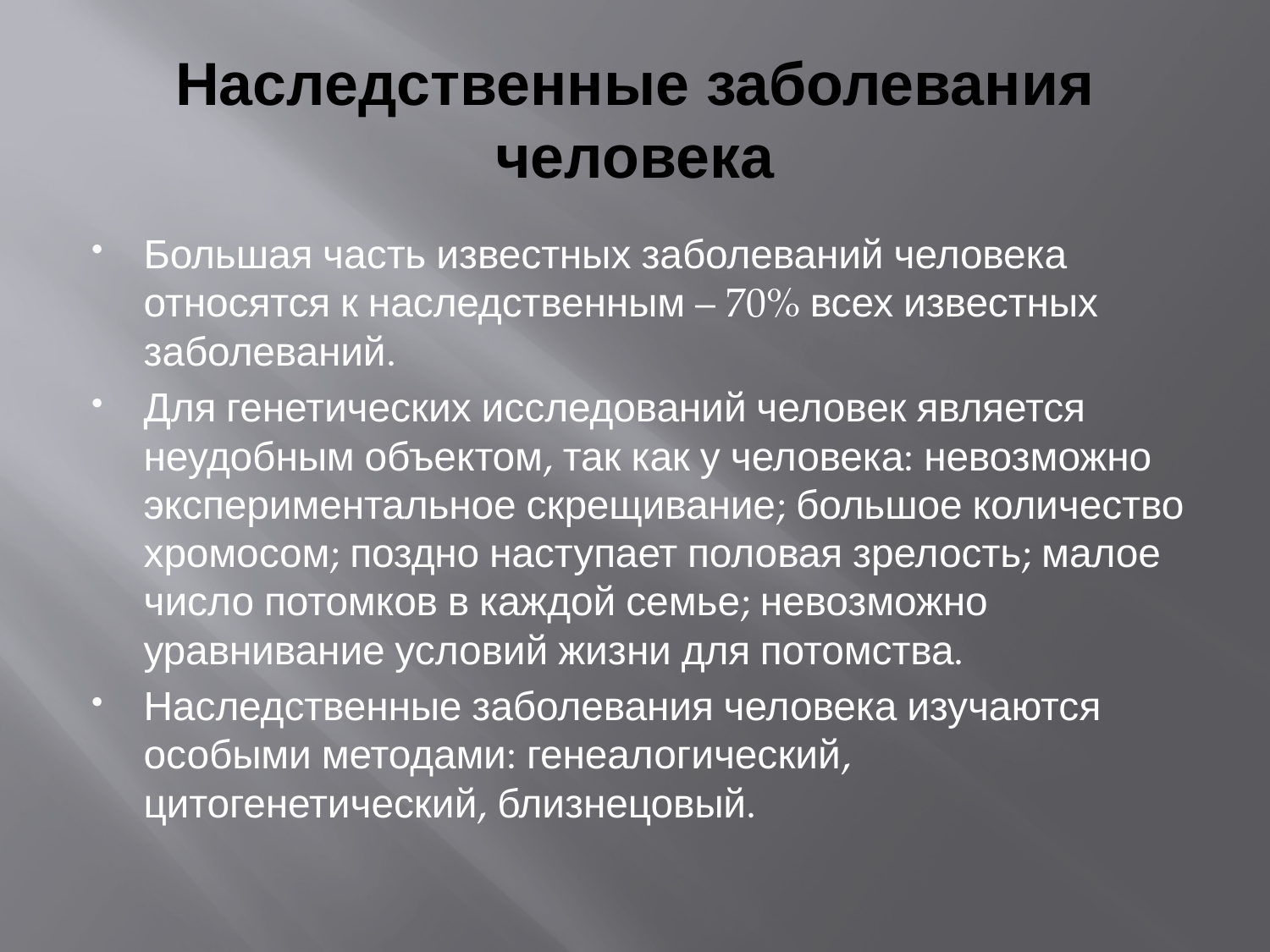

# Наследственные заболевания человека
Большая часть известных заболеваний человека относятся к наследственным – 70% всех известных заболеваний.
Для генетических исследований человек является неудобным объектом, так как у человека: невозможно экспериментальное скрещивание; большое количество хромосом; поздно наступает половая зрелость; малое число потомков в каждой семье; невозможно уравнивание условий жизни для потомства.
Наследственные заболевания человека изучаются особыми методами: генеалогический, цитогенетический, близнецовый.